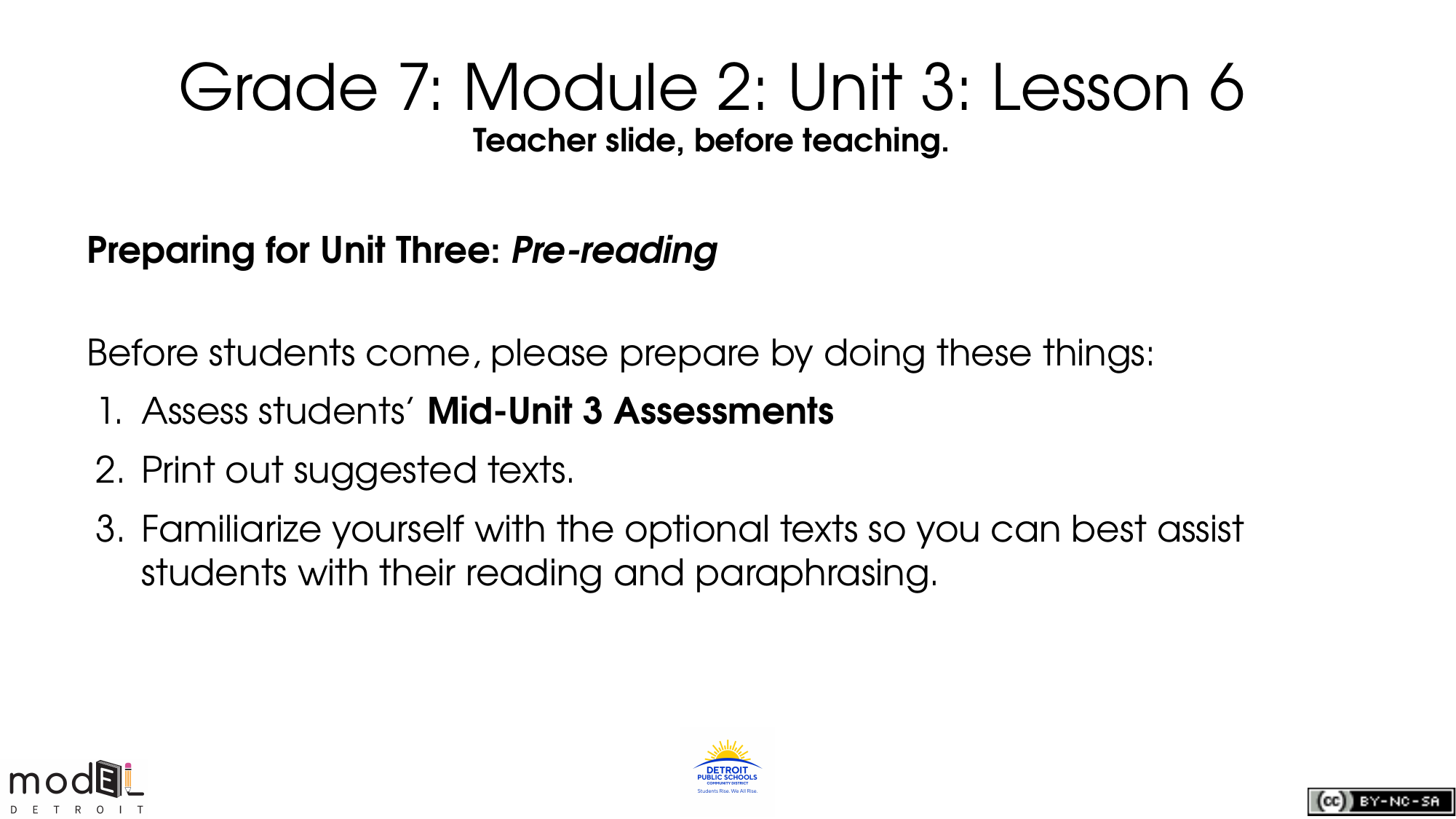

# Grade 7: Module 2: Unit 3: Lesson 6
Teacher slide, before teaching.
Preparing for Unit Three: Pre-reading

Before students come, please prepare by doing these things:
Assess students’ Mid-Unit 3 Assessments
Print out suggested texts.
Familiarize yourself with the optional texts so you can best assist students with their reading and paraphrasing.